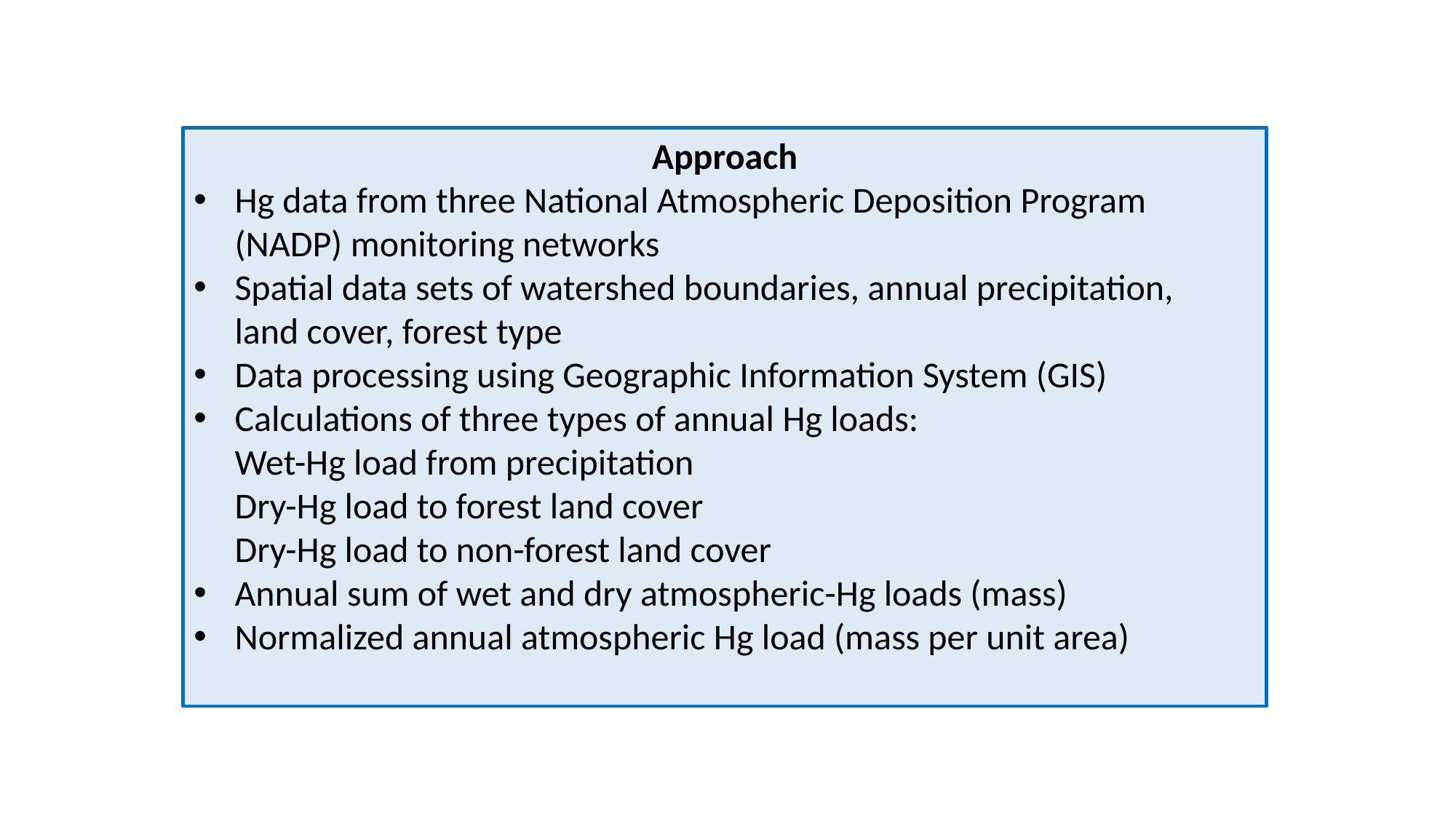

Approach
Hg data from three National Atmospheric Deposition Program (NADP) monitoring networks
Spatial data sets of watershed boundaries, annual precipitation,
land cover, forest type
Data processing using Geographic Information System (GIS)
Calculations of three types of annual Hg loads:
Wet-Hg load from precipitation
Dry-Hg load to forest land cover
Dry-Hg load to non-forest land cover
Annual sum of wet and dry atmospheric-Hg loads (mass)
Normalized annual atmospheric Hg load (mass per unit area)